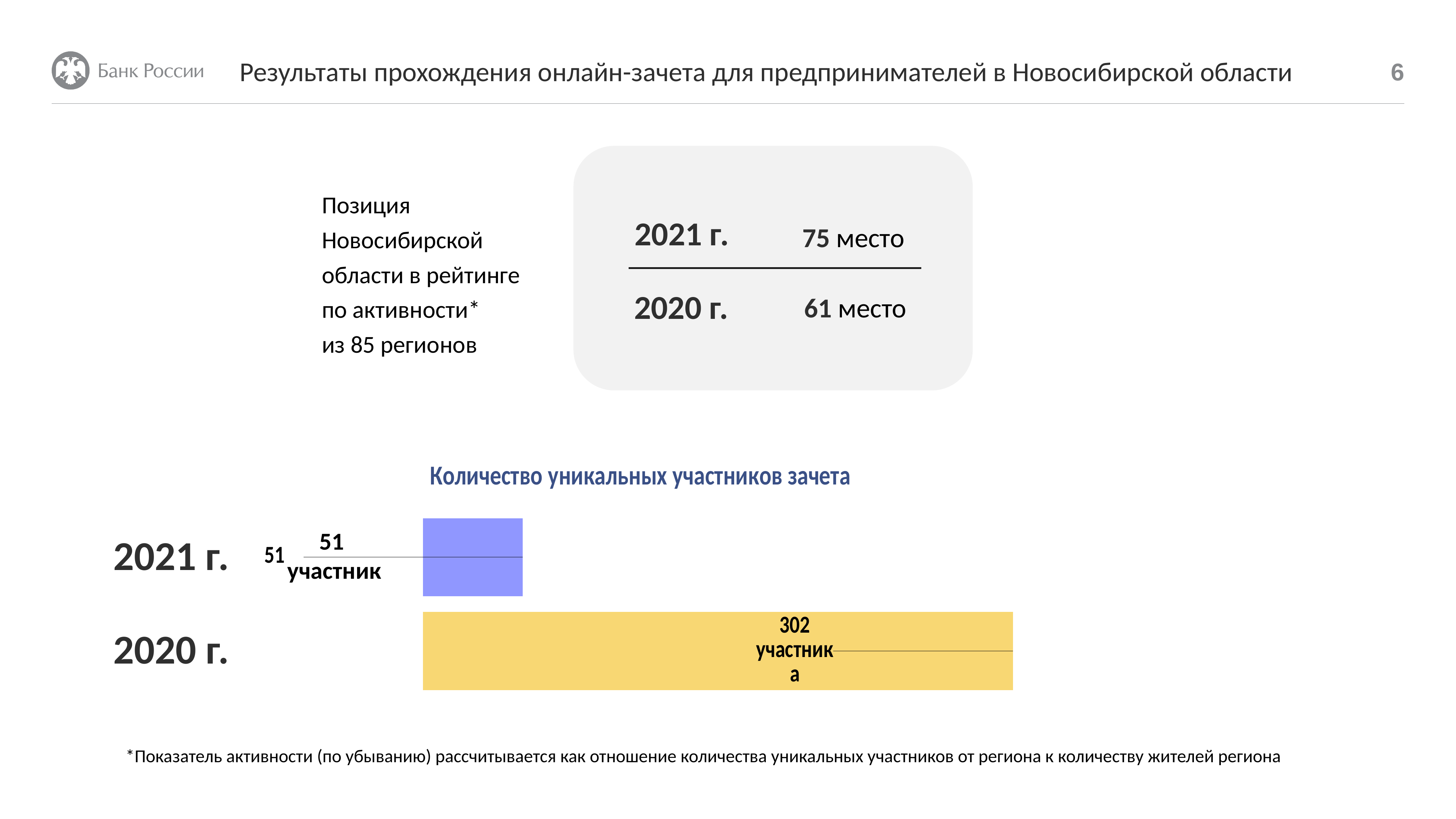

Результаты прохождения онлайн-зачета для предпринимателей в Новосибирской области
6

Позиция Новосибирской области в рейтинге по активности*
из 85 регионов
2021 г.
75 место
2020 г.
61 место

### Chart: Количество уникальных участников зачета

| Category | 2020 год | 2021 год |
|---|---|---|
| Уникальных участников в регионе | 302.0 | 51.0 |
2021 г.
51
участник
2020 г.
*Показатель активности (по убыванию) рассчитывается как отношение количества уникальных участников от региона к количеству жителей региона